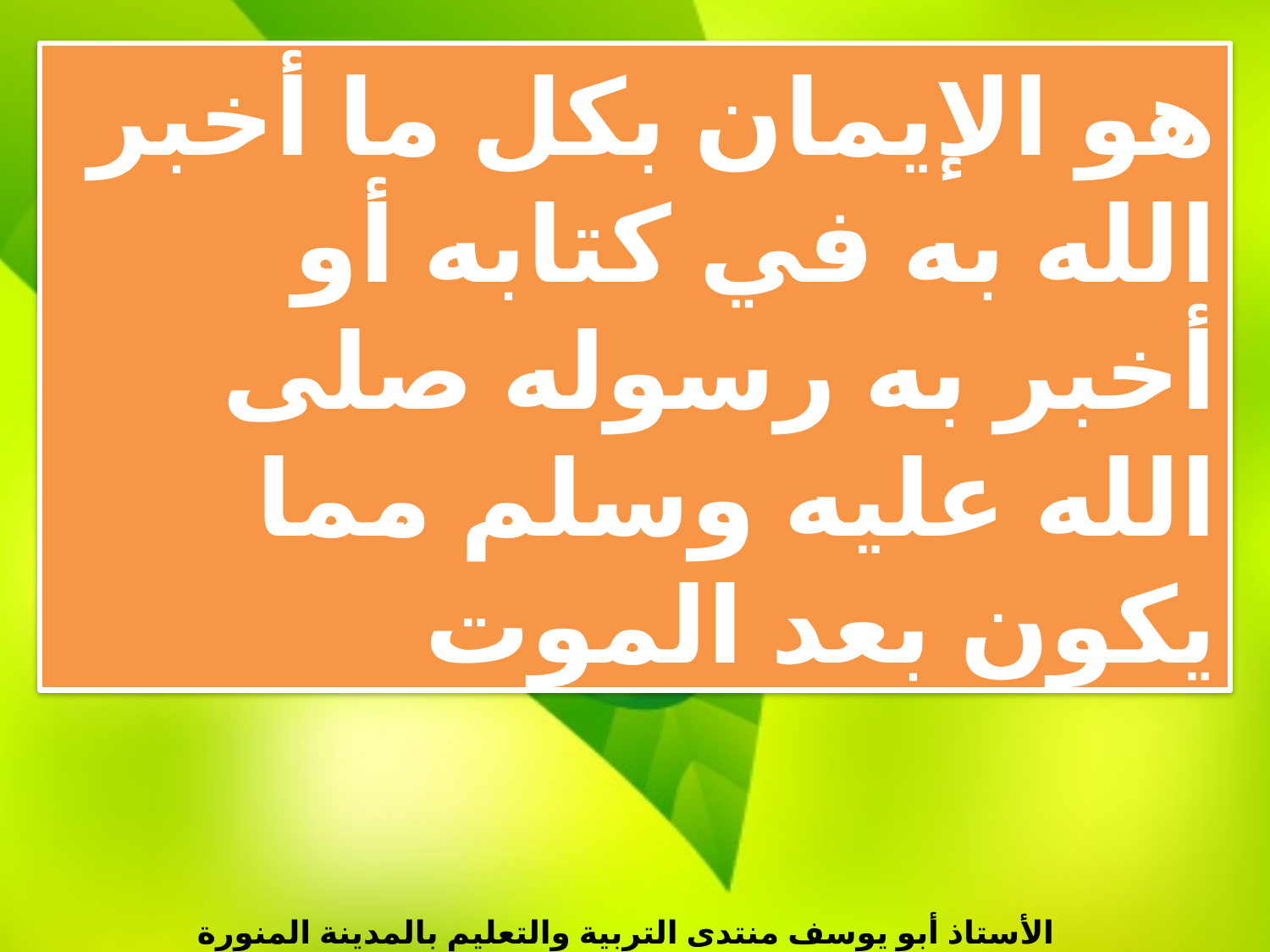

هو الإيمان بكل ما أخبر الله به في كتابه أو أخبر به رسوله صلى الله عليه وسلم مما يكون بعد الموت
الأستاذ أبو يوسف منتدى التربية والتعليم بالمدينة المنورة